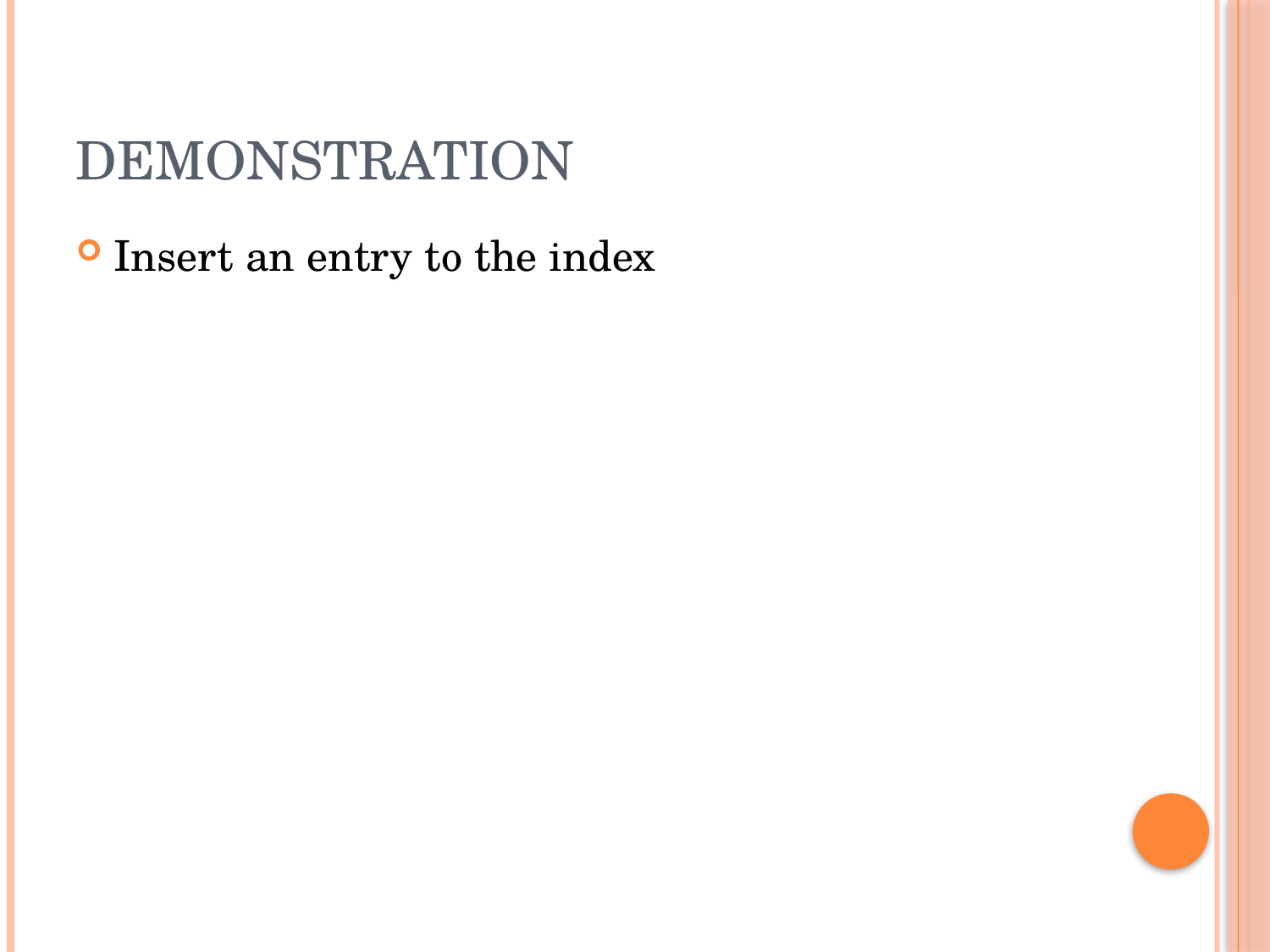

# Demonstration
Insert an entry to the index